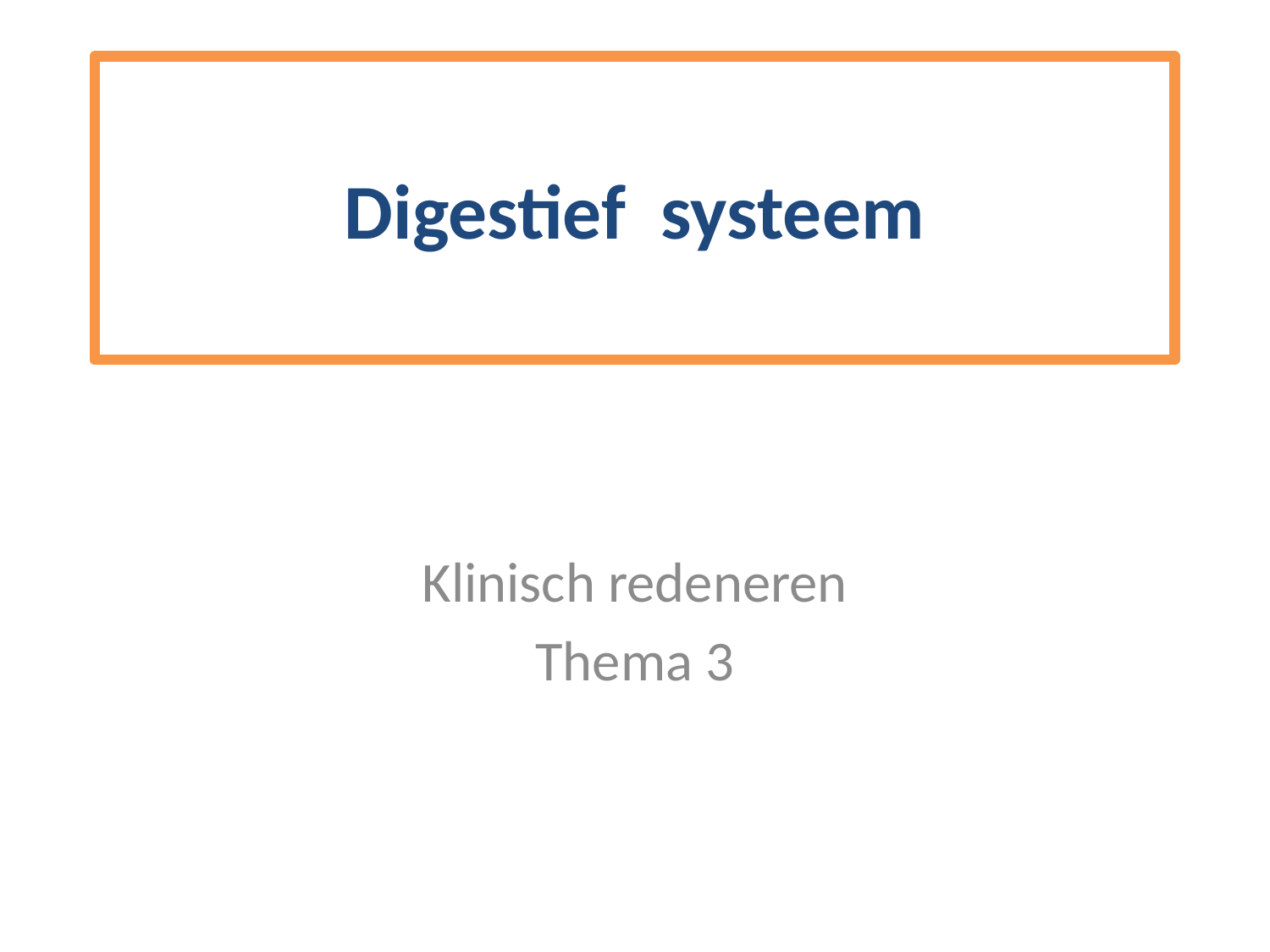

# Digestief  systeem
Klinisch redeneren
Thema 3